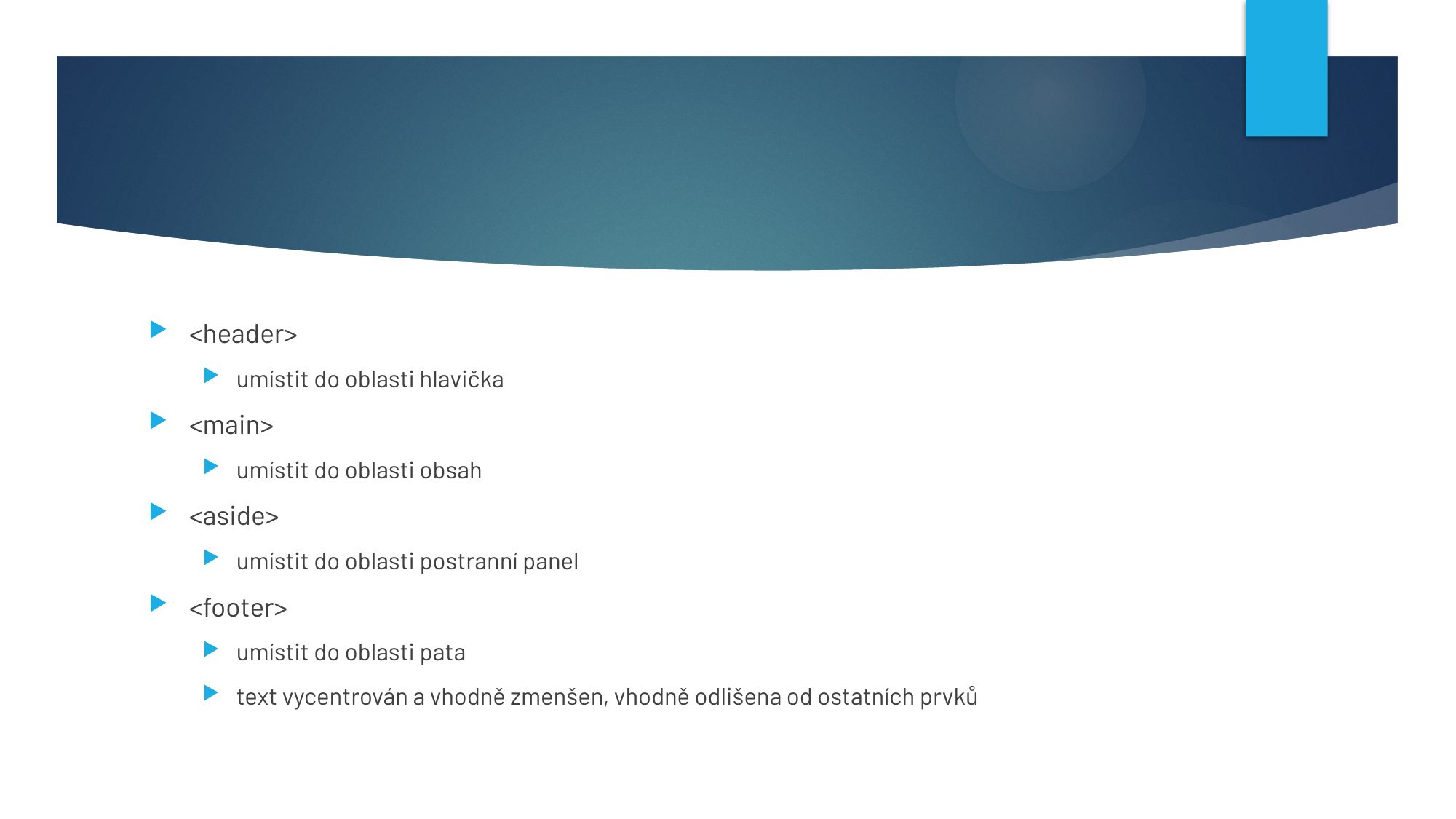

#
<header>
umístit do oblasti hlavička
<main>
umístit do oblasti obsah
<aside>
umístit do oblasti postranní panel
<footer>
umístit do oblasti pata
text vycentrován a vhodně zmenšen, vhodně odlišena od ostatních prvků